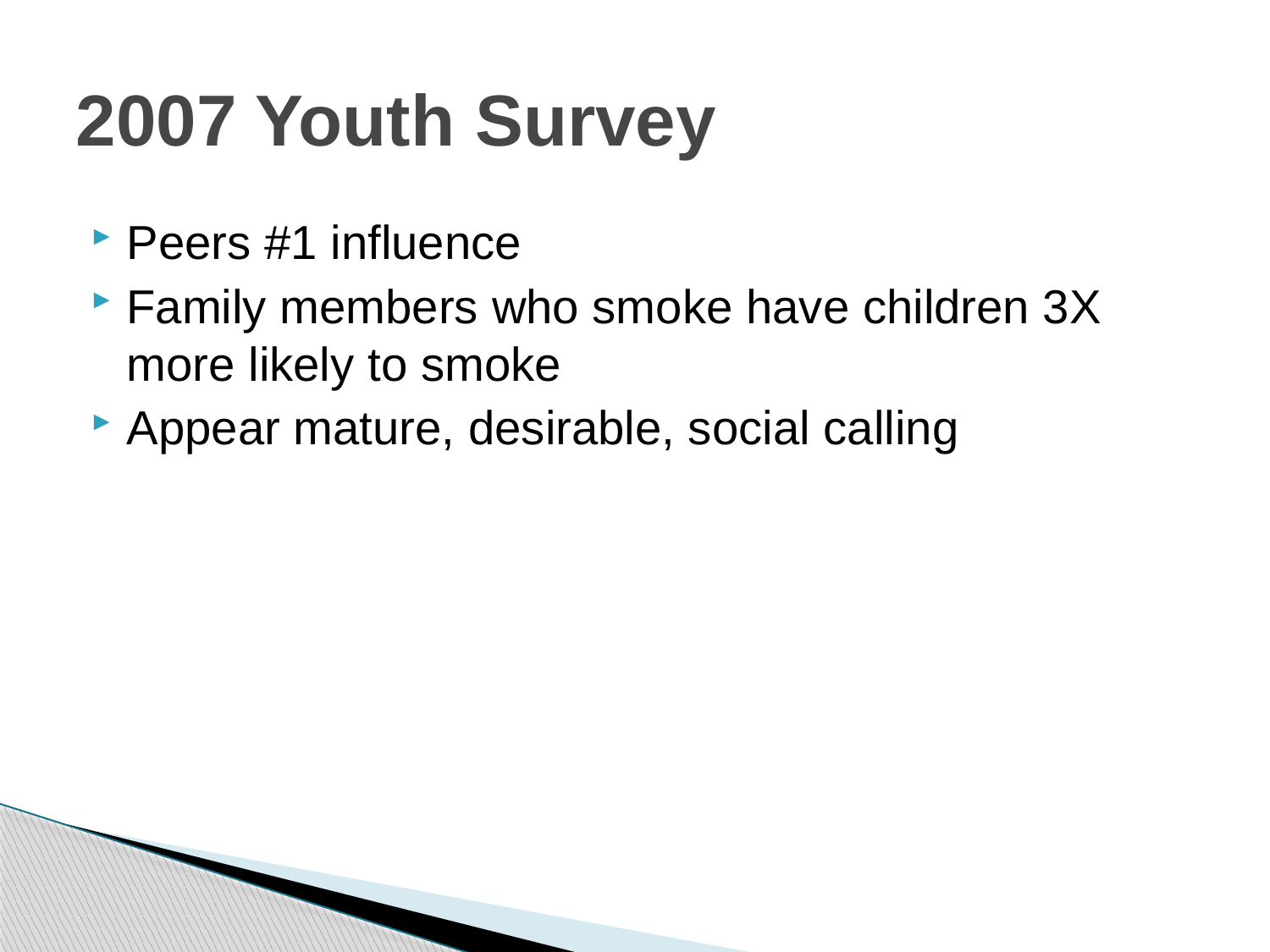

# 2007 Youth Survey
Peers #1 influence
Family members who smoke have children 3X more likely to smoke
Appear mature, desirable, social calling